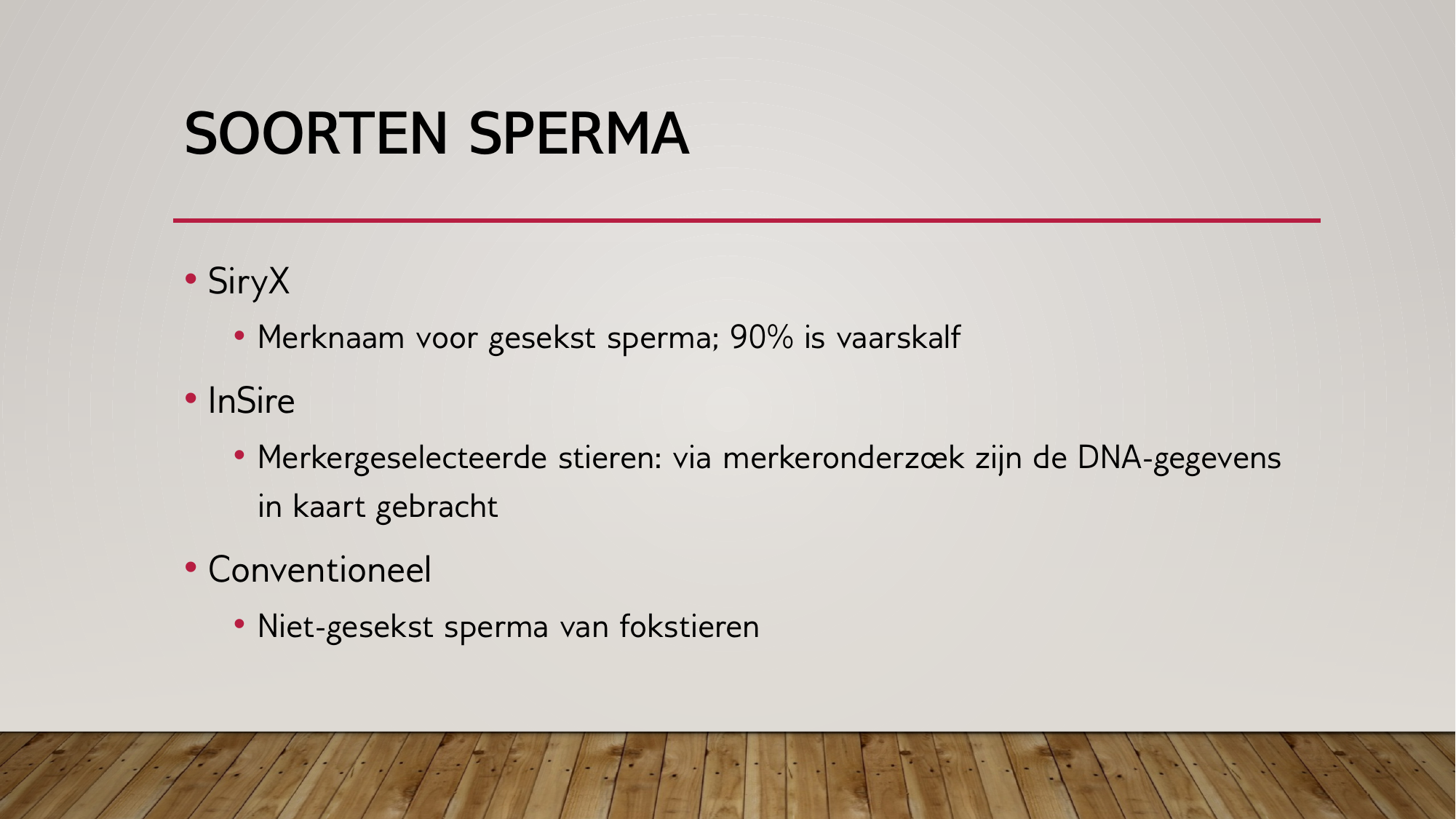

# Soorten sperma
SiryX
Merknaam voor gesekst sperma; 90% is vaarskalf
InSire
Merkergeselecteerde stieren: via merkeronderzoek zijn de DNA-gegevens in kaart gebracht
Conventioneel
Niet-gesekst sperma van fokstieren